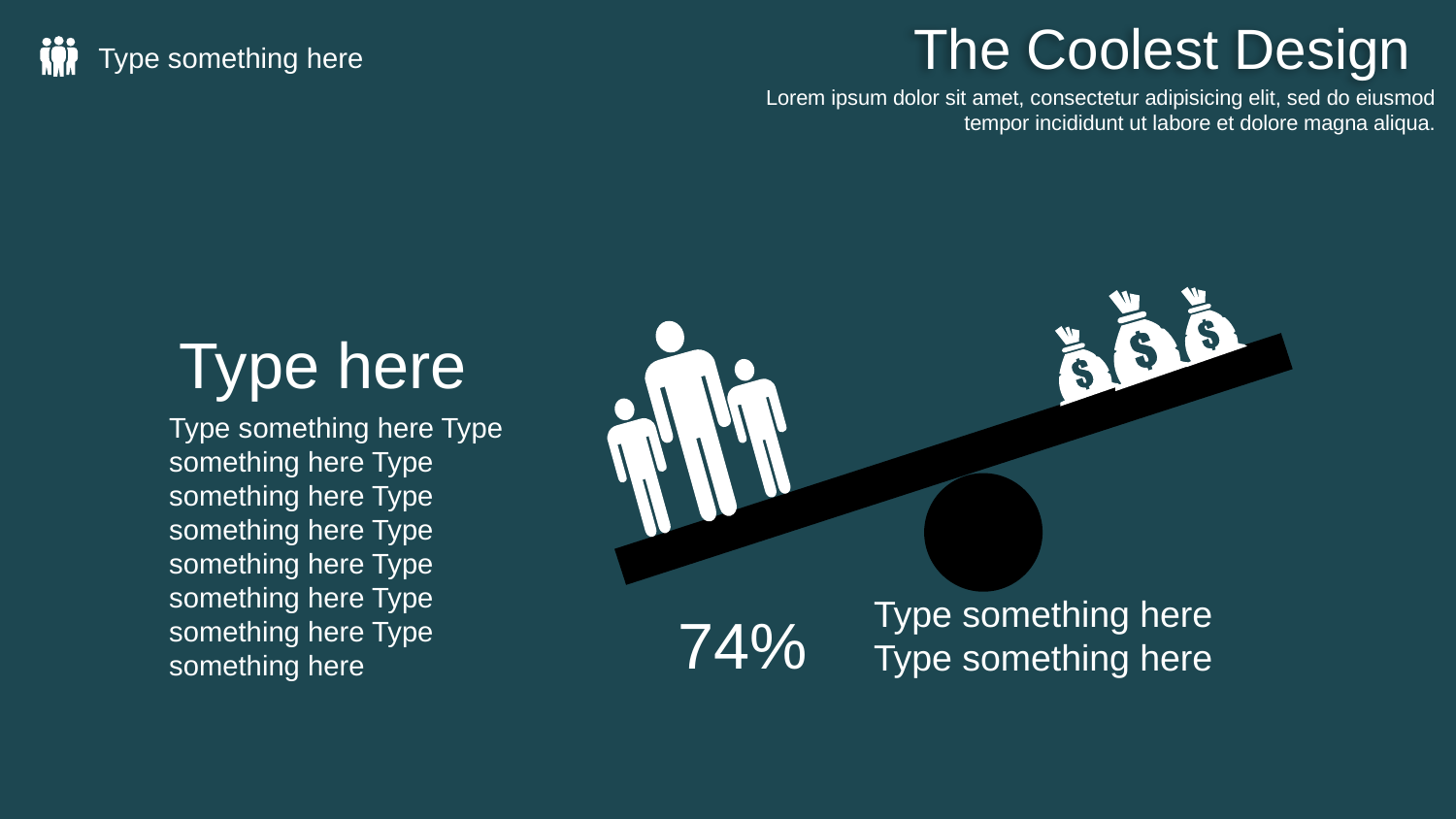

The Coolest Design
Type something here

Lorem ipsum dolor sit amet, consectetur adipisicing elit, sed do eiusmod tempor incididunt ut labore et dolore magna aliqua.

Type here

Type something here Type something here Type something here Type something here Type something here Type something here Type something here Type something here

Type something here Type something here
74%